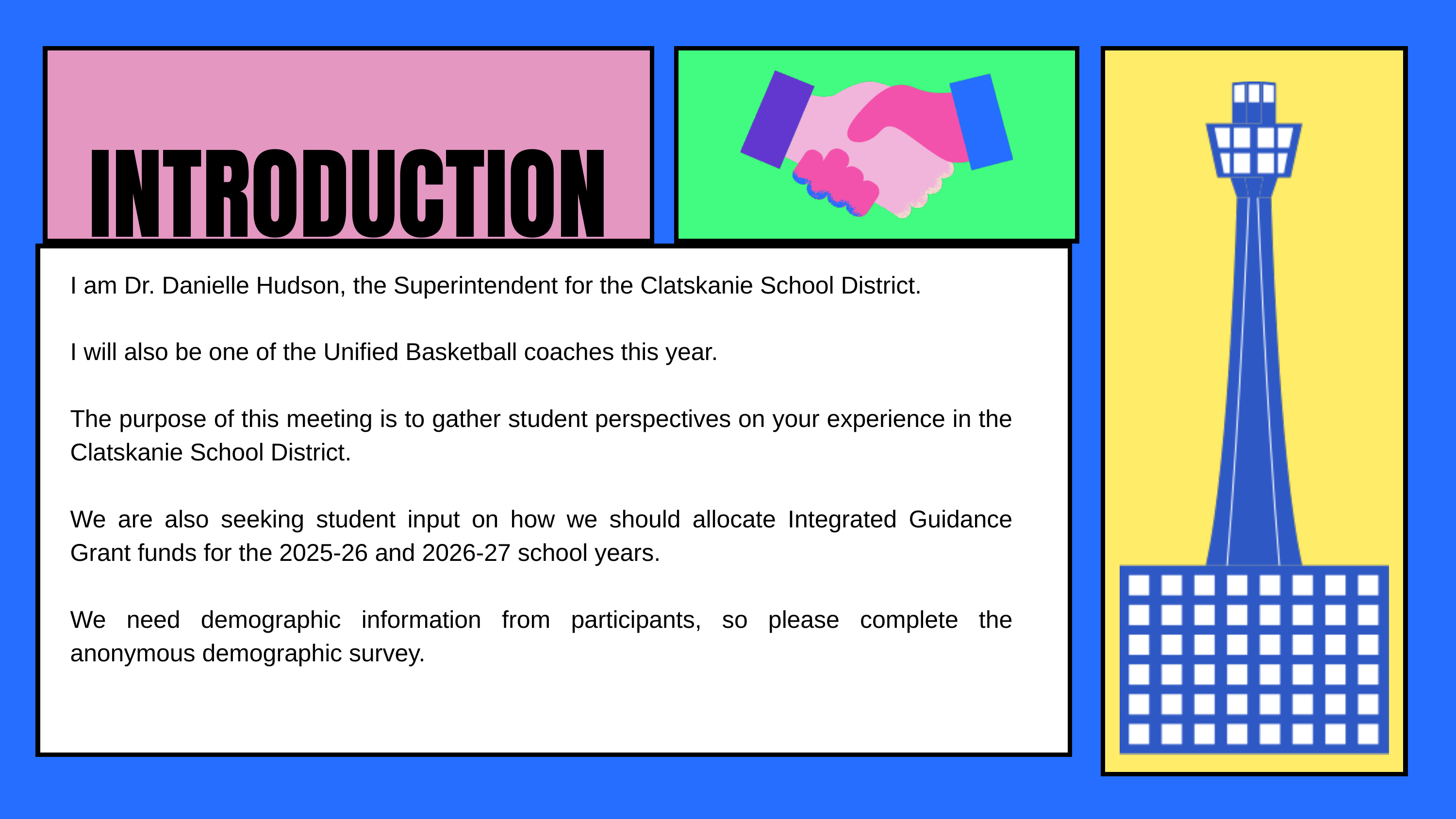

INTRODUCTION

I am Dr. Danielle Hudson, the Superintendent for the Clatskanie School District.

I will also be one of the Unified Basketball coaches this year.

The purpose of this meeting is to gather student perspectives on your experience in the Clatskanie School District.

We are also seeking student input on how we should allocate Integrated Guidance Grant funds for the 2025-26 and 2026-27 school years.

We need demographic information from participants, so please complete the anonymous demographic survey.